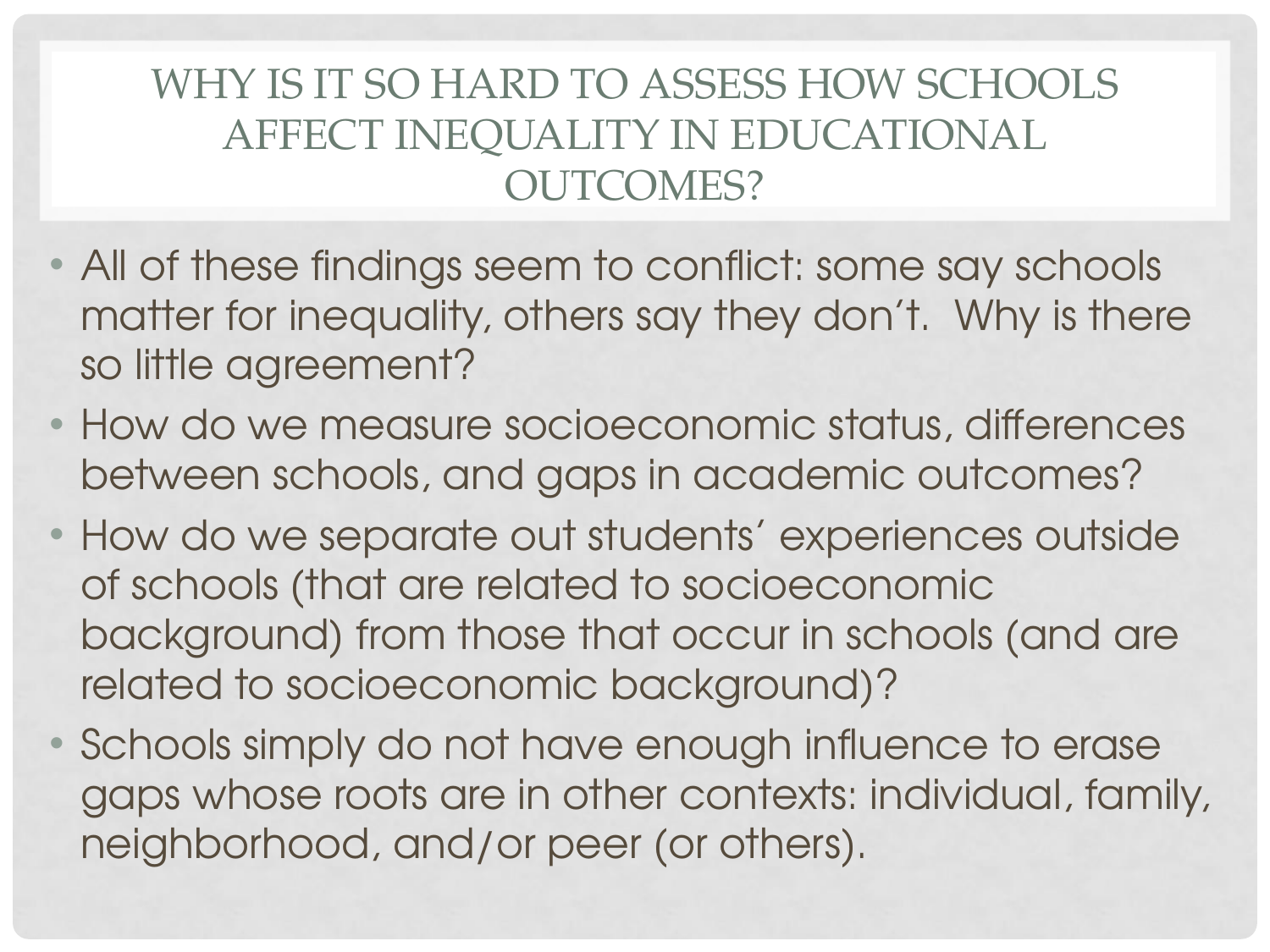

# WHY IS IT SO HARD TO ASSESS HOW SCHOOLS AFFECT INEQUALITY IN EDUCATIONAL OUTCOMES?
All of these findings seem to conflict: some say schools matter for inequality, others say they don’t.  Why is there so little agreement?
How do we measure socioeconomic status, differences between schools, and gaps in academic outcomes?
How do we separate out students’ experiences outside of schools (that are related to socioeconomic background) from those that occur in schools (and are related to socioeconomic background)?
Schools simply do not have enough influence to erase gaps whose roots are in other contexts: individual, family, neighborhood, and/or peer (or others).